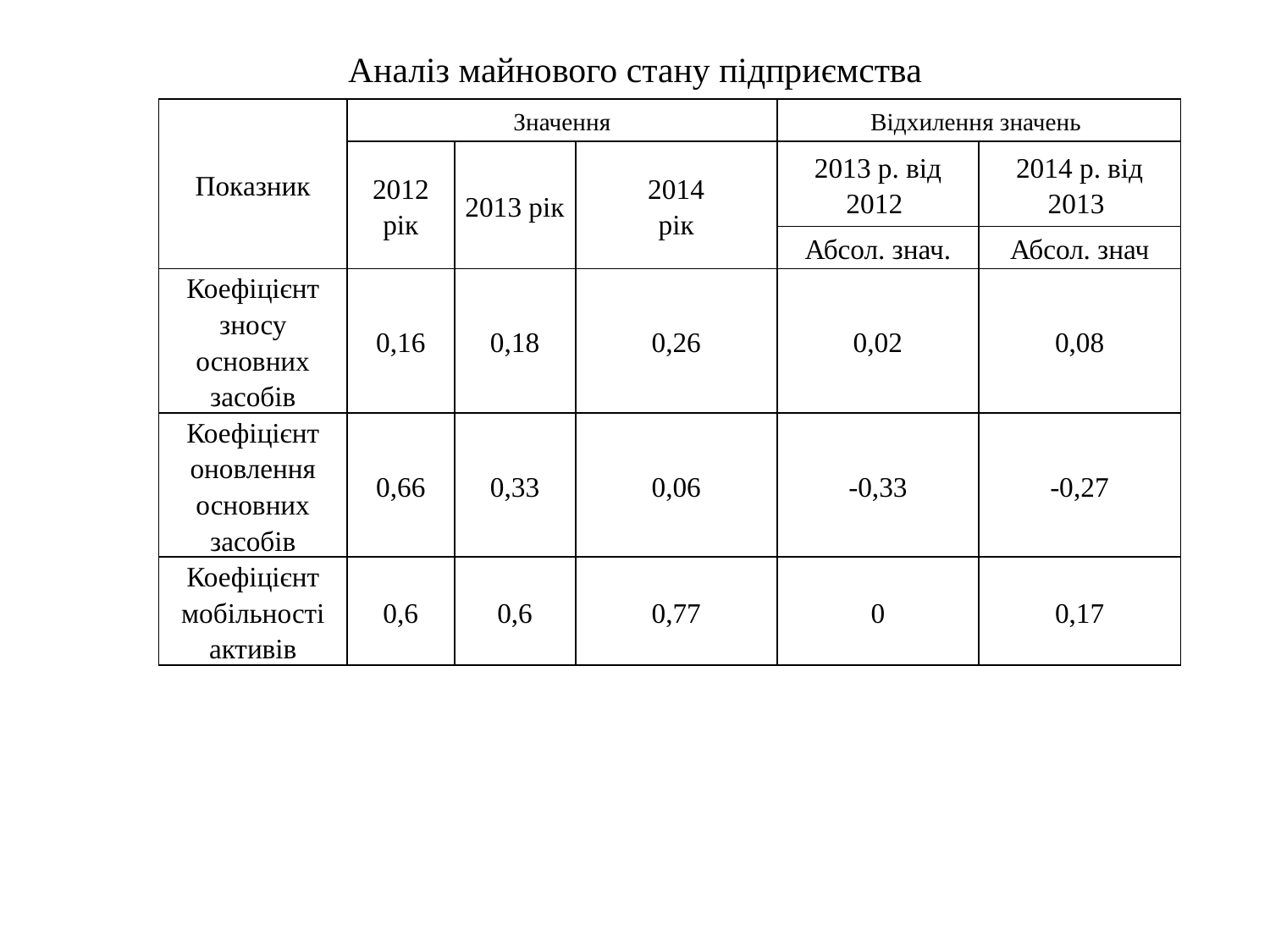

# Аналіз майнового стану підприємства
| Показник | Значення |  |  | Відхилення значень |  |
| --- | --- | --- | --- | --- | --- |
|  | 2012 рік | 2013 рік | 2014 рік | 2013 р. від 2012 | 2014 р. від 2013 |
|  |  |  |  | Абсол. знач. | Абсол. знач |
| Коефіцієнт зносу основних засобів | 0,16 | 0,18 | 0,26 | 0,02 | 0,08 |
| Коефіцієнт оновлення основних засобів | 0,66 | 0,33 | 0,06 | -0,33 | -0,27 |
| Коефіцієнт мобільності активів | 0,6 | 0,6 | 0,77 | 0 | 0,17 |